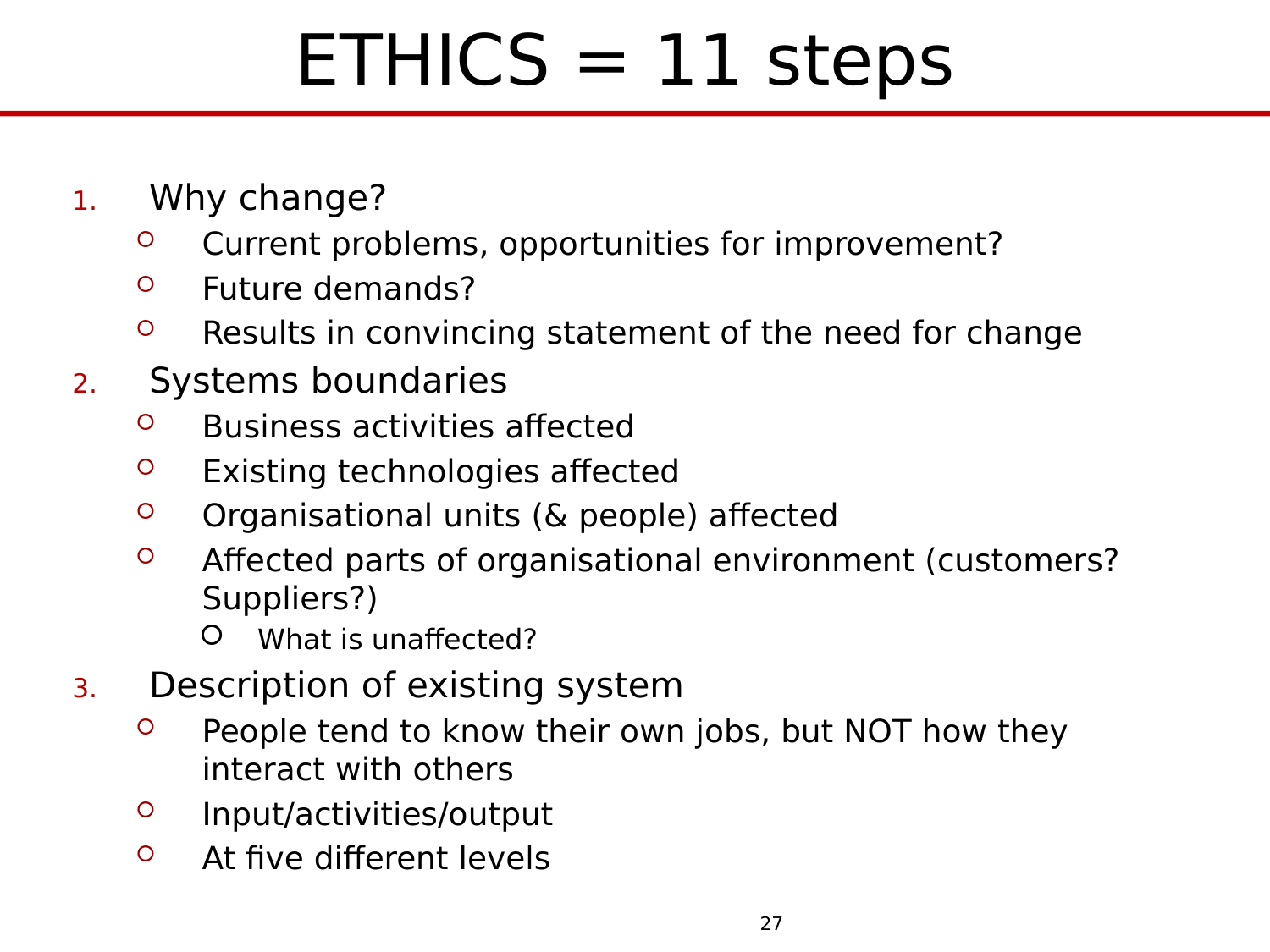

# ETHICS = 11 steps
Why change?
Current problems, opportunities for improvement?
Future demands?
Results in convincing statement of the need for change
Systems boundaries
Business activities affected
Existing technologies affected
Organisational units (& people) affected
Affected parts of organisational environment (customers? Suppliers?)
What is unaffected?
Description of existing system
People tend to know their own jobs, but NOT how they interact with others
Input/activities/output
At five different levels

27